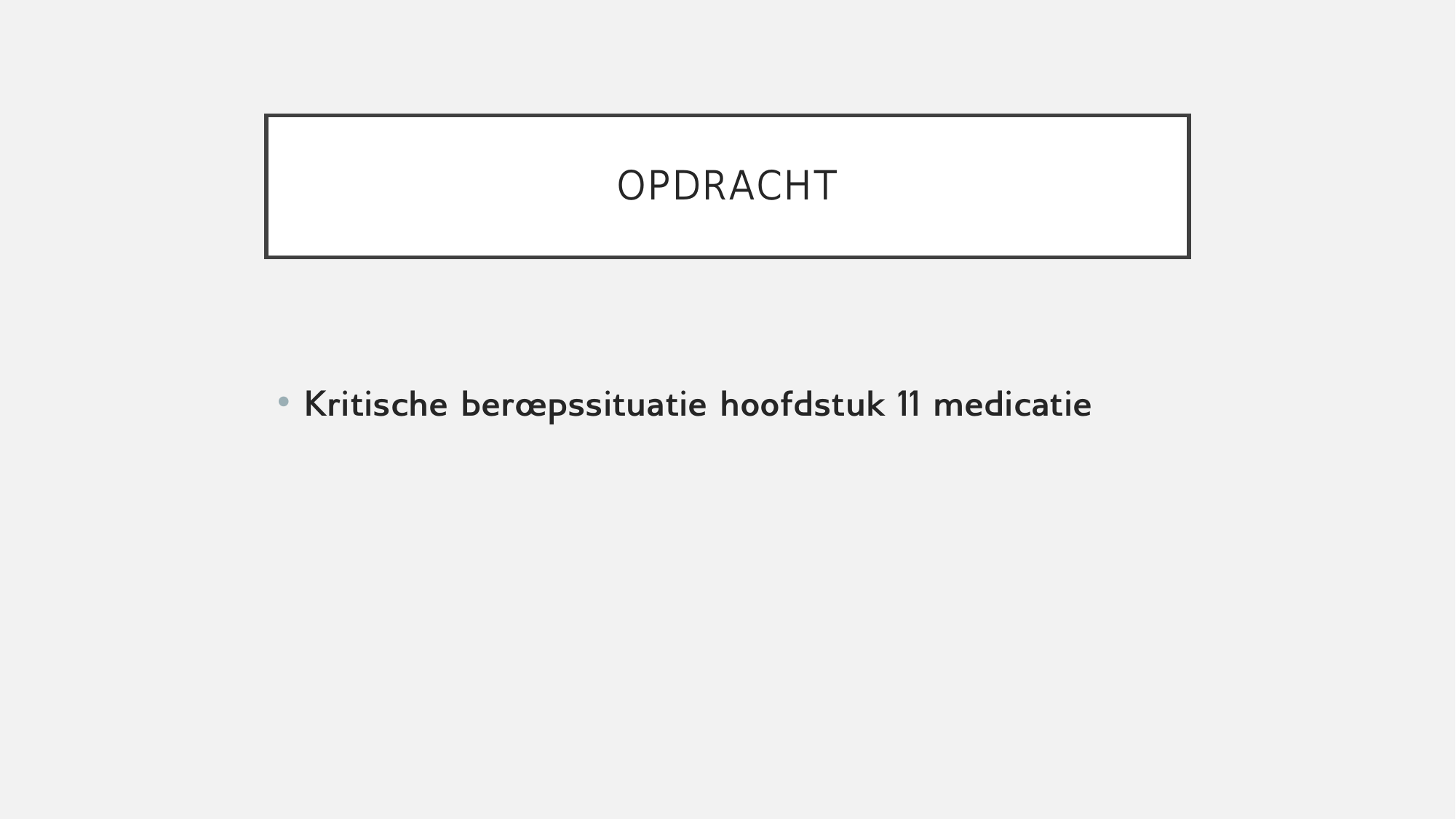

# opdracht

Kritische beroepssituatie hoofdstuk 11 medicatie